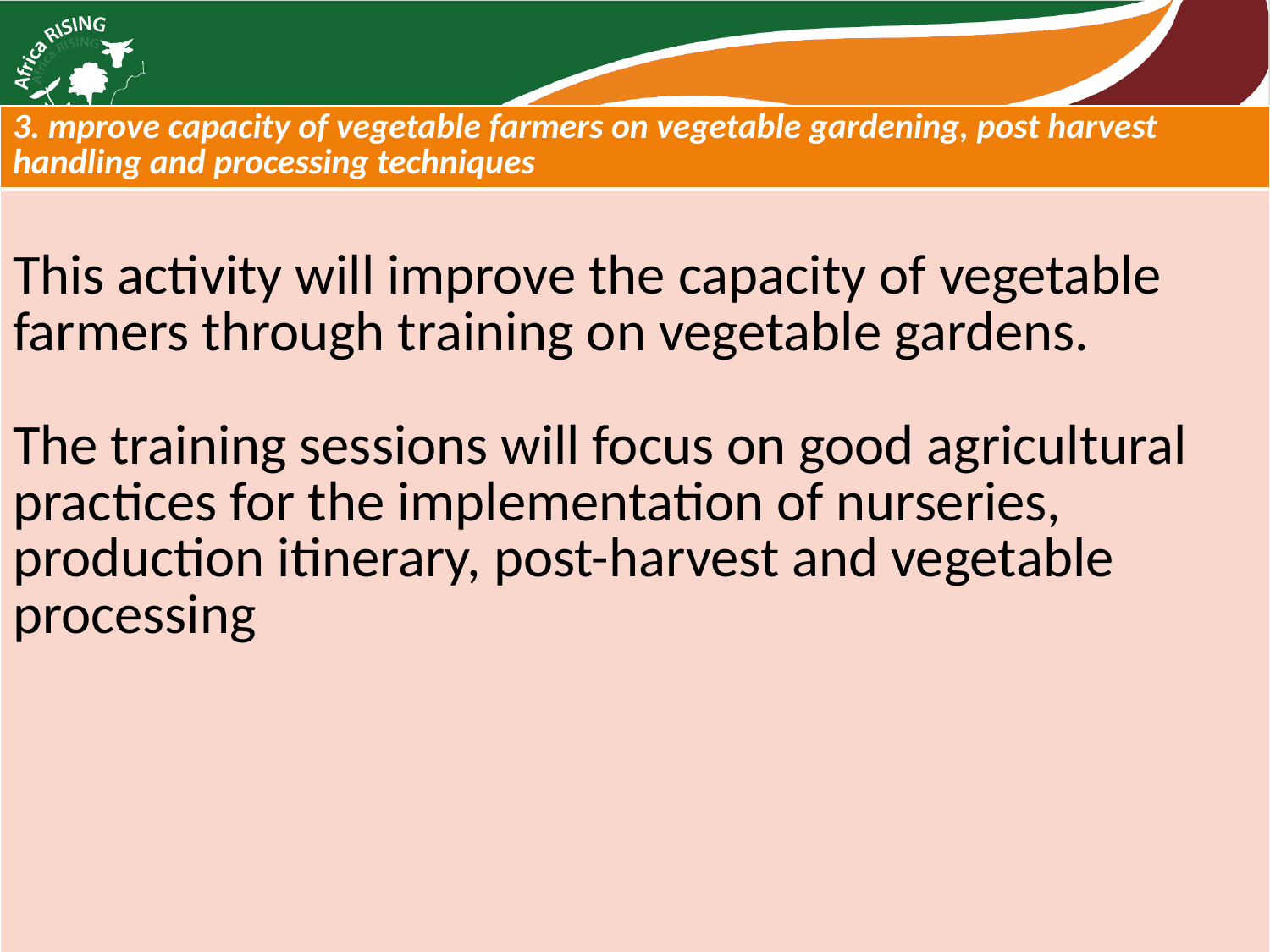

| 3. mprove capacity of vegetable farmers on vegetable gardening, post harvest handling and processing techniques |
| --- |
| This activity will improve the capacity of vegetable farmers through training on vegetable gardens. The training sessions will focus on good agricultural practices for the implementation of nurseries, production itinerary, post-harvest and vegetable processing |
|  |